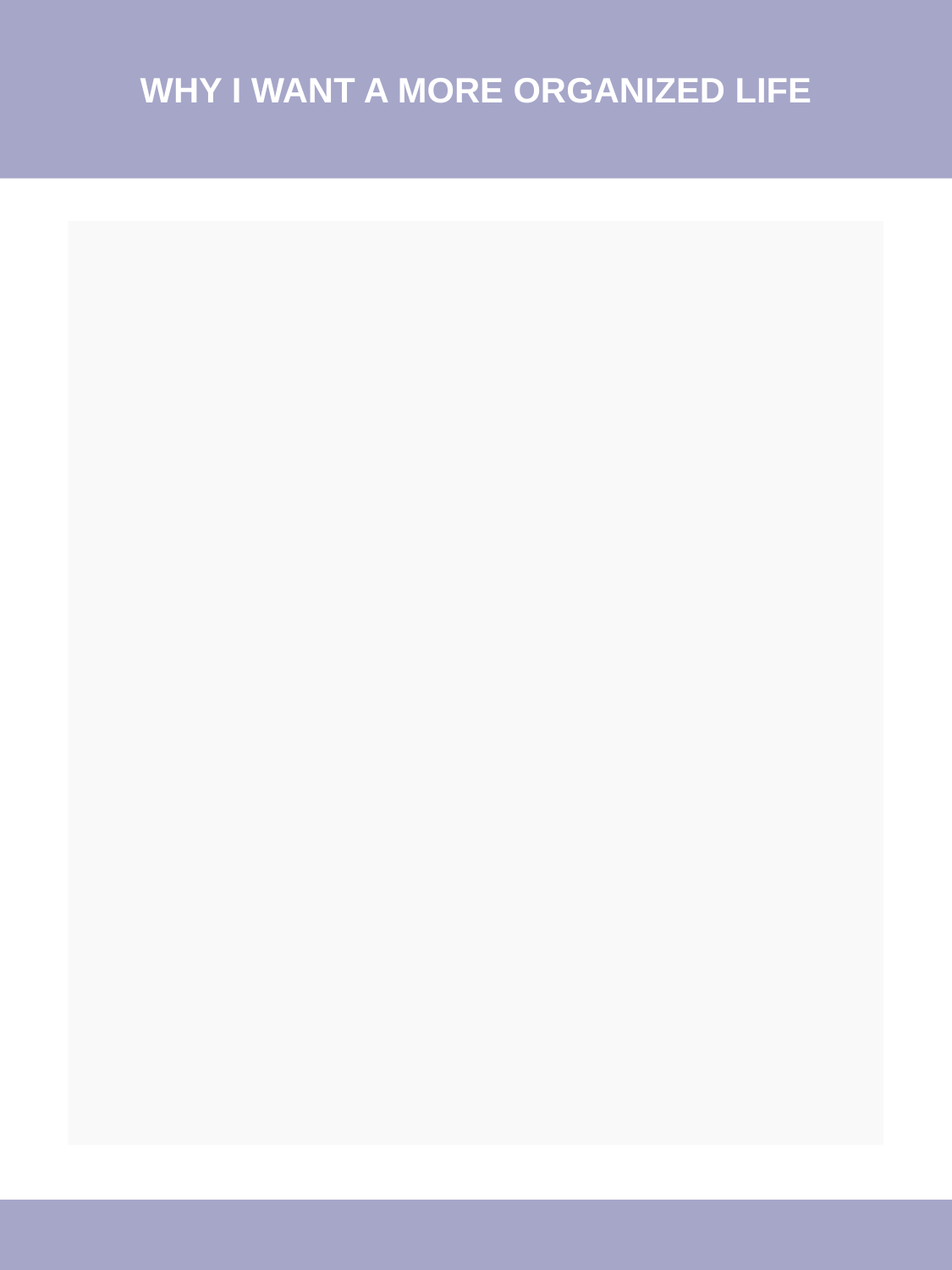

WHY I WANT A MORE ORGANIZED LIFE